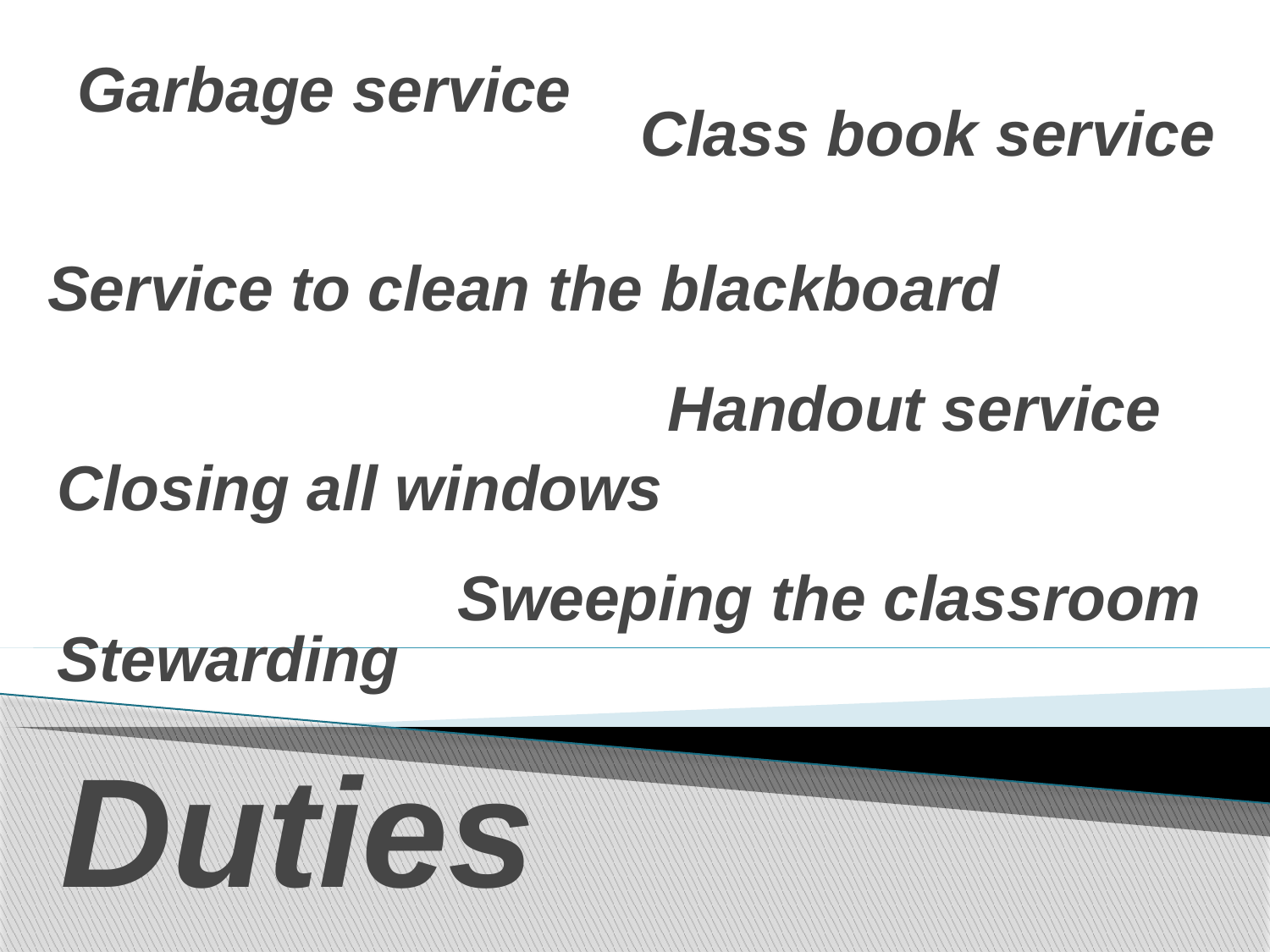

Garbage service
Class book service
Service to clean the blackboard
Handout service
Closing all windows
Sweeping the classroom
Stewarding
Duties